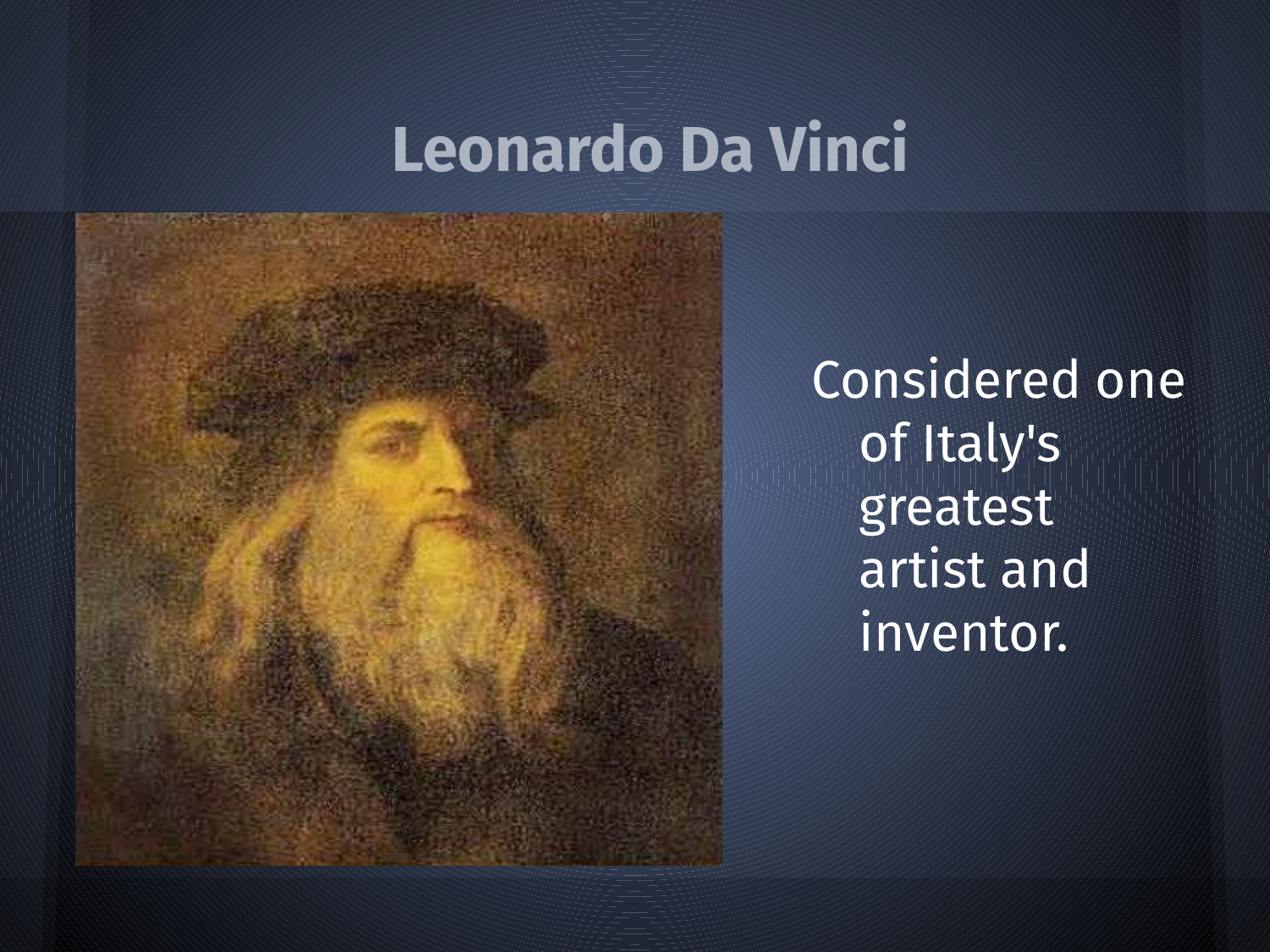

# Leonardo Da Vinci

Considered one of Italy's greatest artist and inventor.